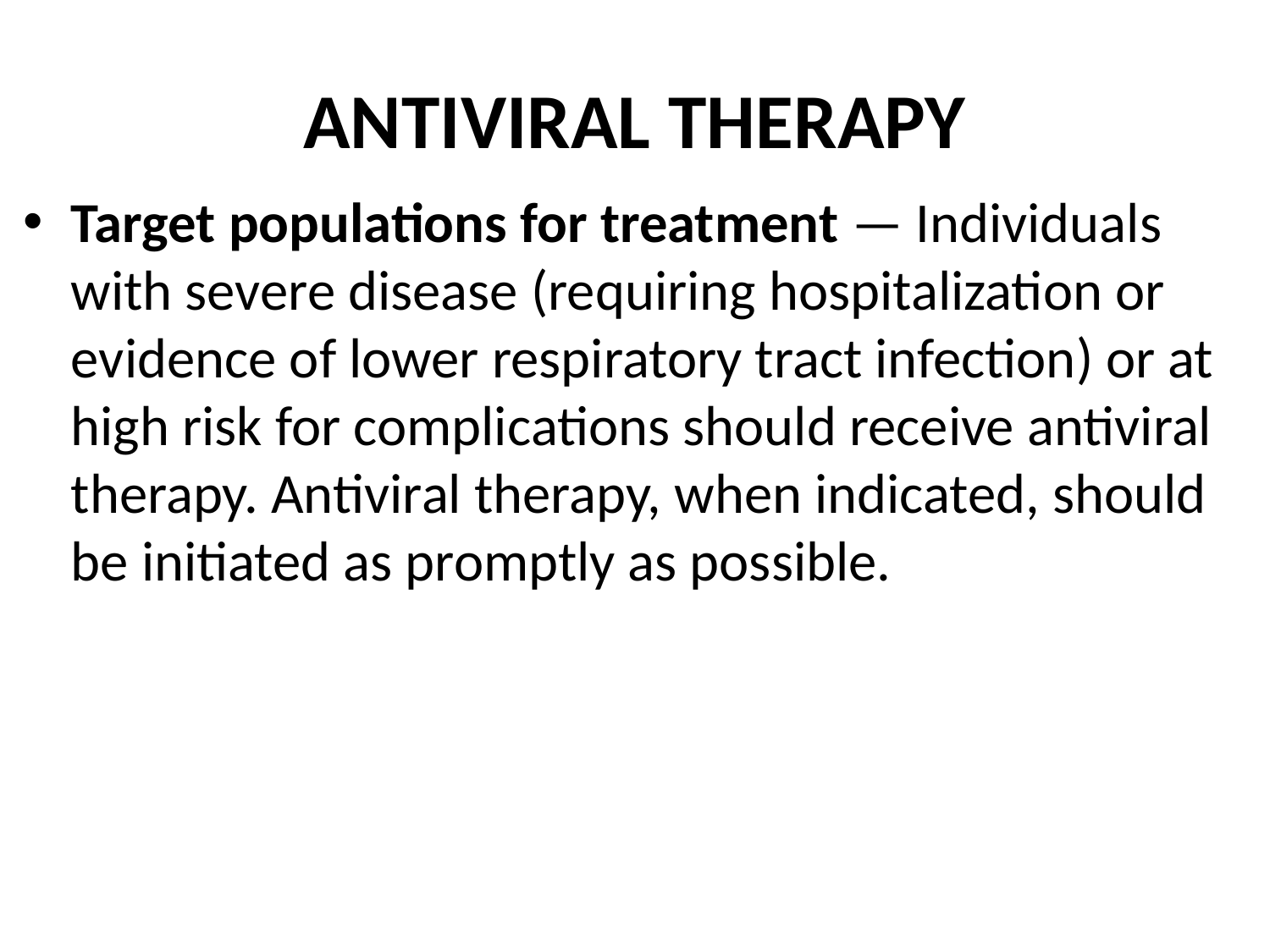

# ANTIVIRAL THERAPY
Target populations for treatment — Individuals with severe disease (requiring hospitalization or evidence of lower respiratory tract infection) or at high risk for complications should receive antiviral therapy. Antiviral therapy, when indicated, should be initiated as promptly as possible.